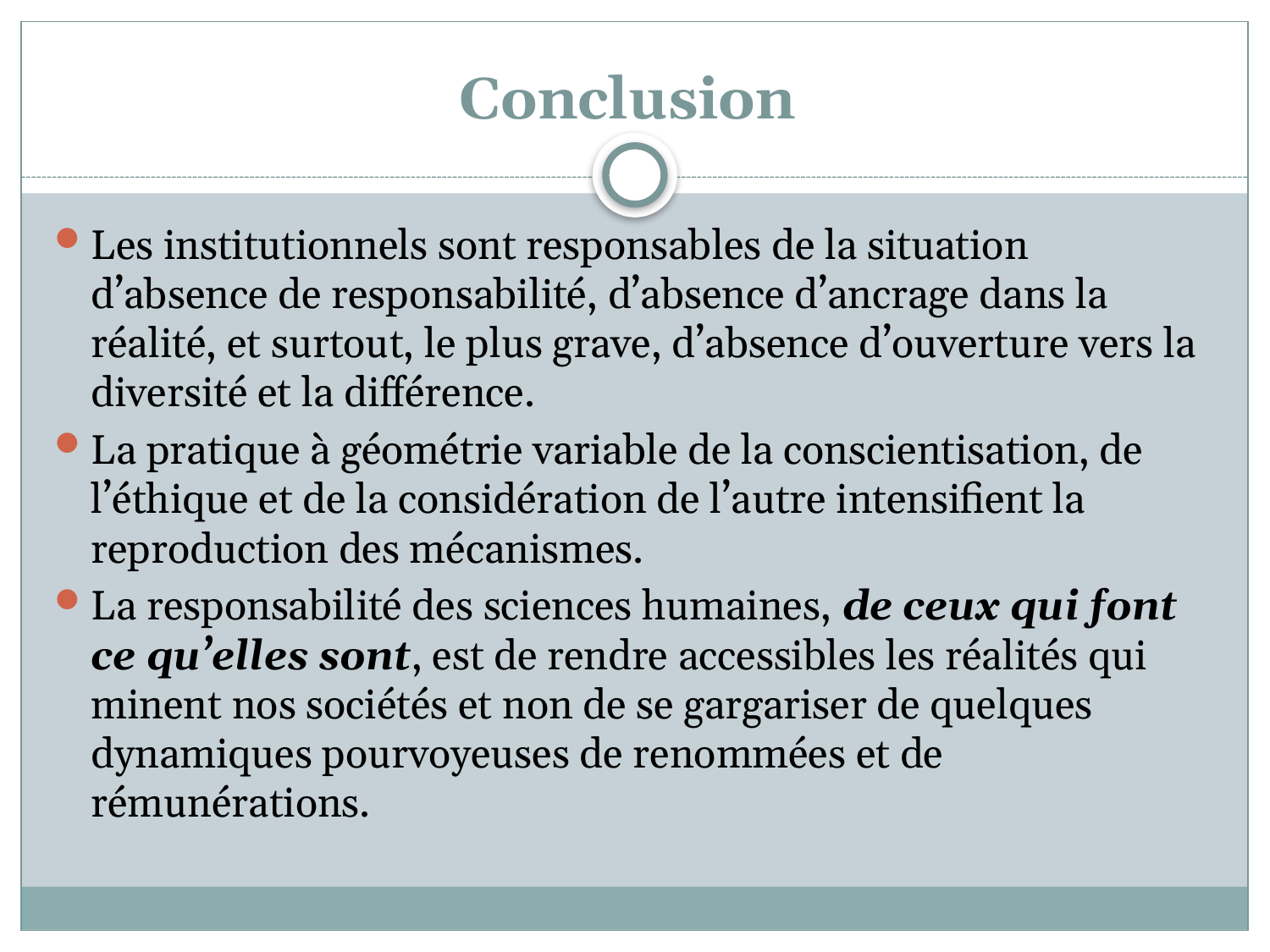

# Conclusion
Les institutionnels sont responsables de la situation d’absence de responsabilité, d’absence d’ancrage dans la réalité, et surtout, le plus grave, d’absence d’ouverture vers la diversité et la différence.
La pratique à géométrie variable de la conscientisation, de l’éthique et de la considération de l’autre intensifient la reproduction des mécanismes.
La responsabilité des sciences humaines, de ceux qui font ce qu’elles sont, est de rendre accessibles les réalités qui minent nos sociétés et non de se gargariser de quelques dynamiques pourvoyeuses de renommées et de rémunérations.